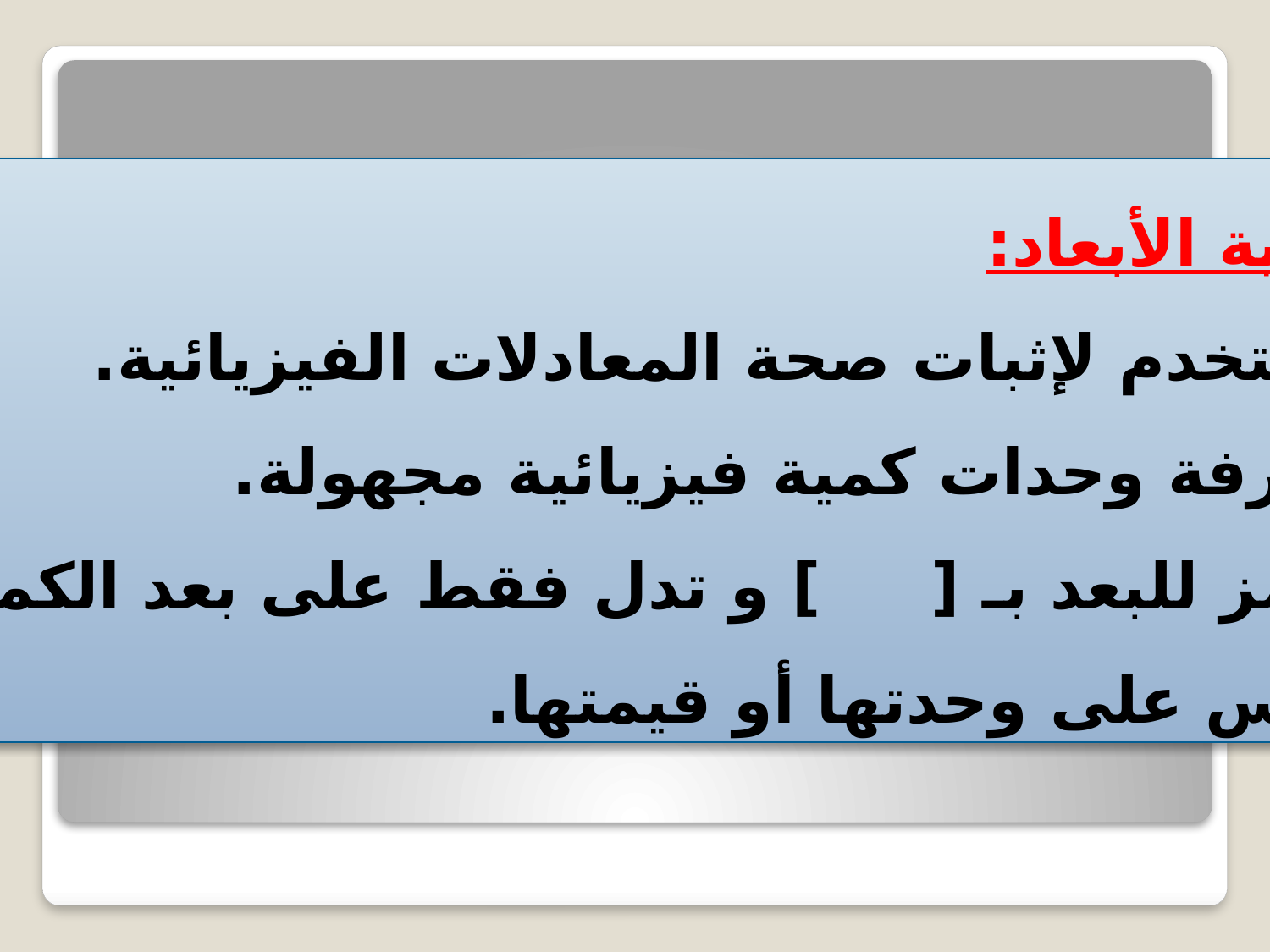

نظرية الأبعاد:
 تستخدم لإثبات صحة المعادلات الفيزيائية.
 معرفة وحدات كمية فيزيائية مجهولة.
 يرمز للبعد بـ [     ] و تدل فقط على بعد الكمية
و ليس على وحدتها أو قيمتها.